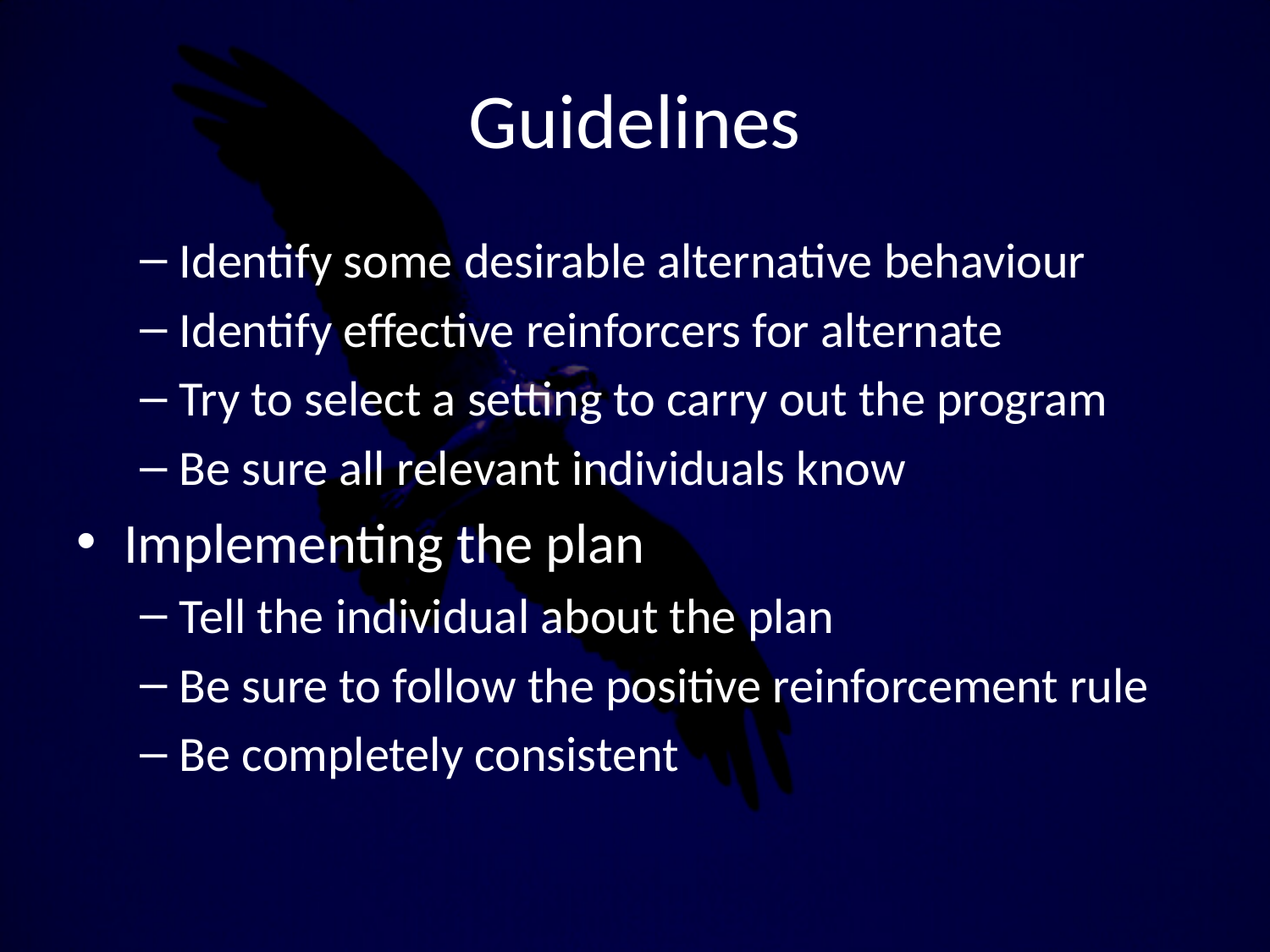

# Guidelines
Identify some desirable alternative behaviour
Identify effective reinforcers for alternate
Try to select a setting to carry out the program
Be sure all relevant individuals know
Implementing the plan
Tell the individual about the plan
Be sure to follow the positive reinforcement rule
Be completely consistent